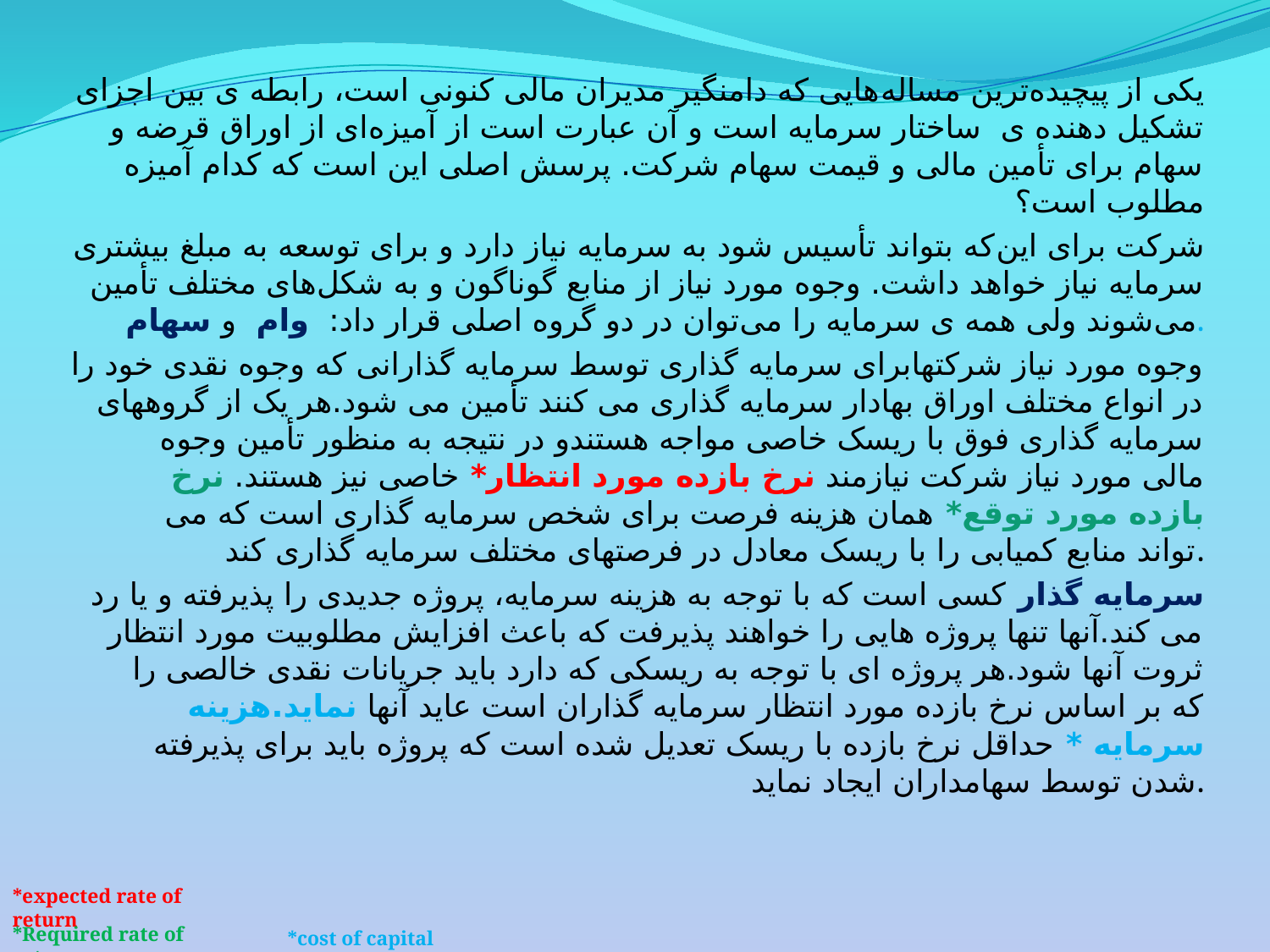

یکی از پیچیده‌ترین مساله‌هایی که دامنگیر مدیران مالی کنونی است، رابطه ی بین اجزای تشکیل دهنده ی  ساختار سرمایه است و آن عبارت است از آمیزه‌ای از اوراق قرضه و سهام برای تأمین مالی و قیمت سهام شرکت. پرسش اصلی این است که کدام آمیزه مطلوب است؟
شرکت برای این‌که بتواند تأسیس شود به سرمایه نیاز دارد و برای توسعه به مبلغ بیشتری  سرمایه نیاز خواهد داشت. وجوه مورد نیاز از منابع گوناگون و به شکل‌های مختلف تأمین می‌شوند ولی همه ی سرمایه را می‌توان در دو گروه اصلی قرار داد:  وام  و سهام.
وجوه مورد نیاز شرکتهابرای سرمایه گذاری توسط سرمایه گذارانی که وجوه نقدی خود را در انواع مختلف اوراق بهادار سرمایه گذاری می کنند تأمین می شود.هر یک از گروههای سرمایه گذاری فوق با ریسک خاصی مواجه هستندو در نتیجه به منظور تأمین وجوه مالی مورد نیاز شرکت نیازمند نرخ بازده مورد انتظار* خاصی نیز هستند. نرخ بازده مورد توقع* همان هزینه فرصت برای شخص سرمایه گذاری است که می تواند منابع کمیابی را با ریسک معادل در فرصتهای مختلف سرمایه گذاری کند.
سرمايه گذار کسی است که با توجه به هزینه سرمایه، پروژه جدیدی را پذیرفته و یا رد می کند.آنها تنها پروژه هایی را خواهند پذیرفت که باعث افزایش مطلوبیت مورد انتظار ثروت آنها شود.هر پروژه ای با توجه به ریسکی که دارد باید جریانات نقدی خالصی را که بر اساس نرخ بازده مورد انتظار سرمایه گذاران است عاید آنها نماید.هزینه سرمایه * حداقل نرخ بازده با ریسک تعدیل شده است که پروژه باید برای پذیرفته شدن توسط سهامداران ایجاد نماید.
*expected rate of return
*Required rate of return
*cost of capital